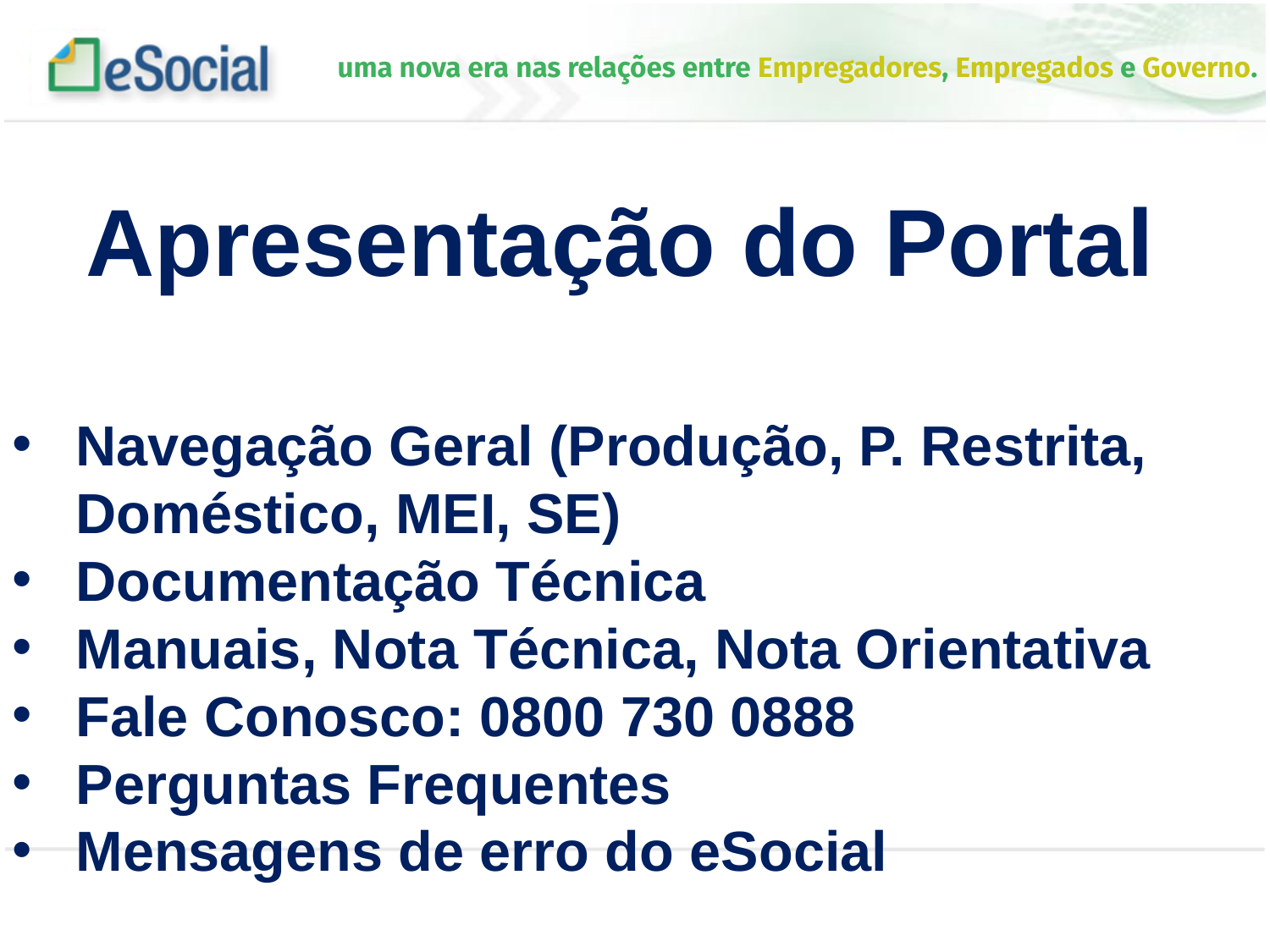

Apresentação do Portal

Navegação Geral (Produção, P. Restrita, Doméstico, MEI, SE)
Documentação Técnica
Manuais, Nota Técnica, Nota Orientativa
Fale Conosco: 0800 730 0888
Perguntas Frequentes
Mensagens de erro do eSocial